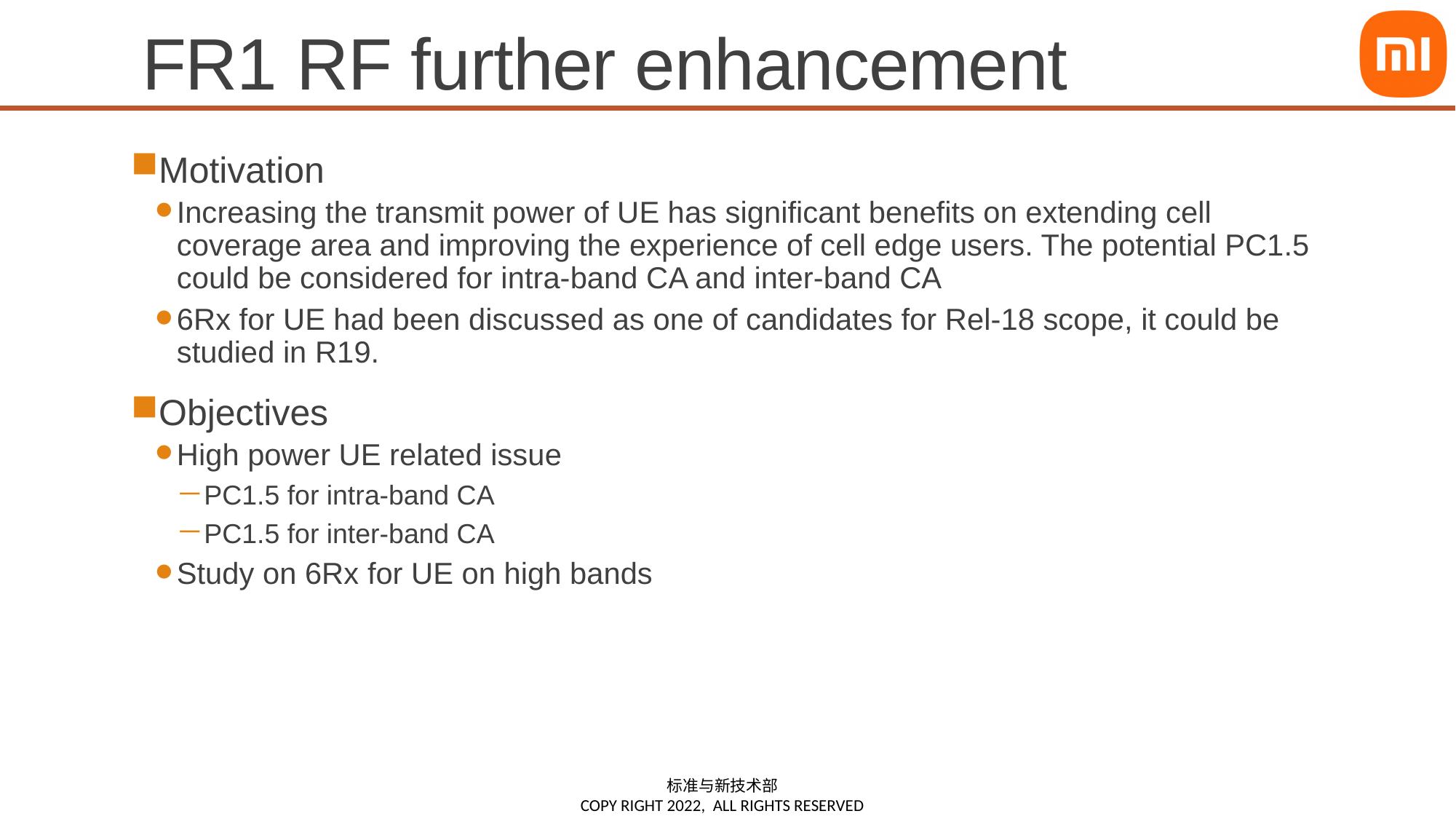

# FR1 RF further enhancement
Motivation
Increasing the transmit power of UE has significant benefits on extending cell coverage area and improving the experience of cell edge users. The potential PC1.5 could be considered for intra-band CA and inter-band CA
6Rx for UE had been discussed as one of candidates for Rel-18 scope, it could be studied in R19.
Objectives
High power UE related issue
PC1.5 for intra-band CA
PC1.5 for inter-band CA
Study on 6Rx for UE on high bands